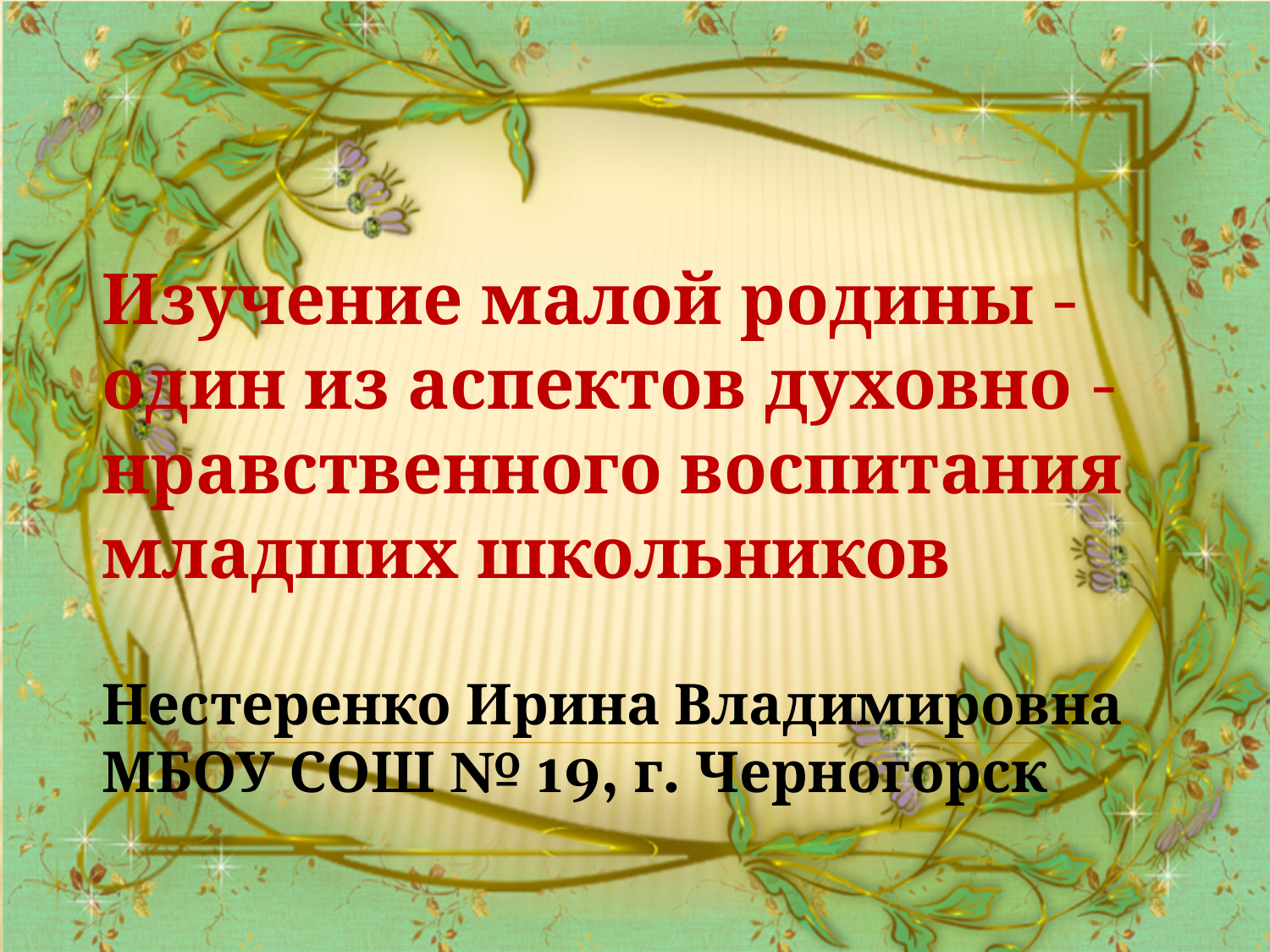

Изучение малой родины - один из аспектов духовно - нравственного воспитания младших школьников

Нестеренко Ирина Владимировна МБОУ СОШ № 19, г. Черногорск